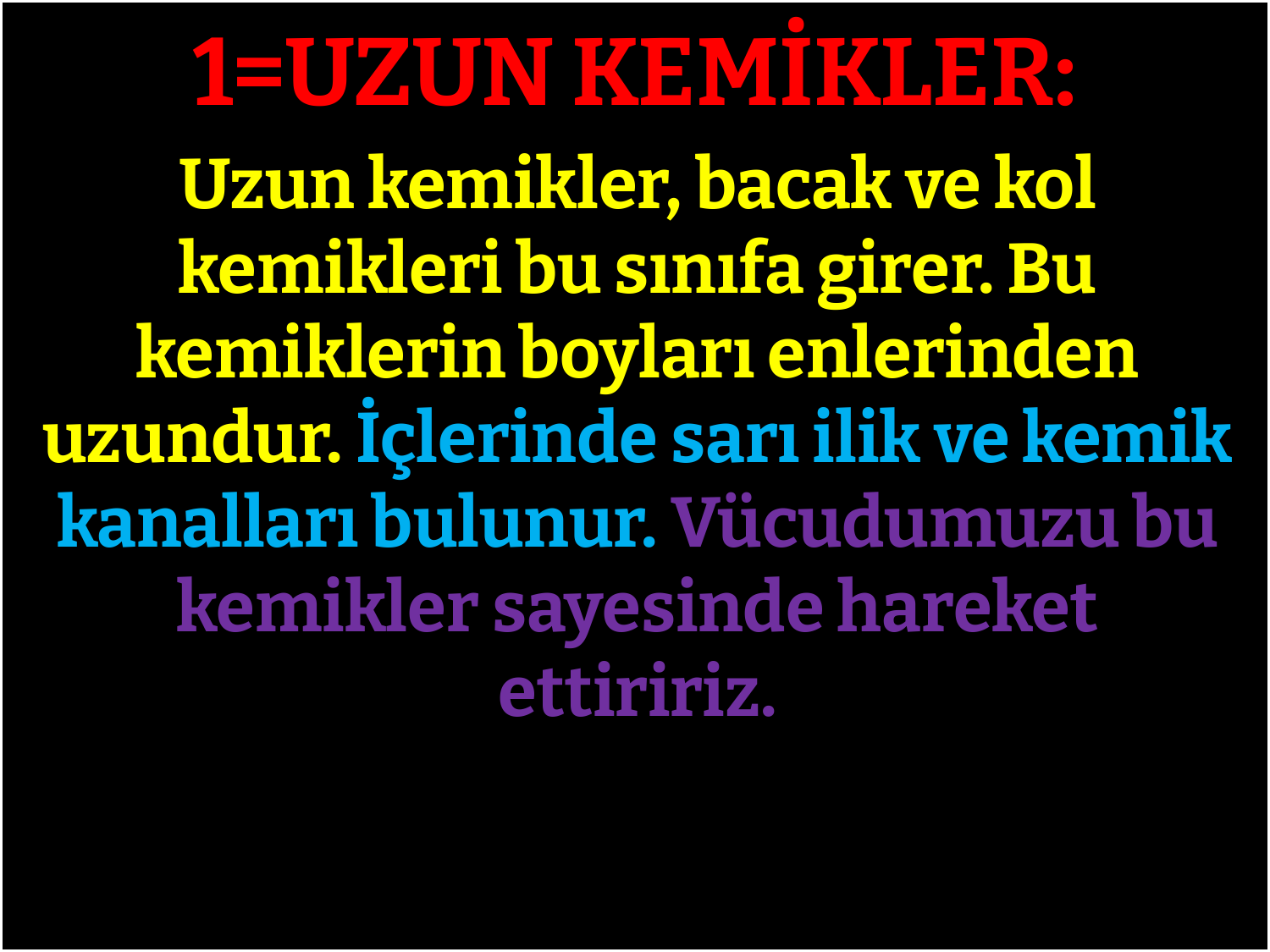

1=UZUN KEMİKLER:
Uzun kemikler, bacak ve kol kemikleri bu sınıfa girer. Bu kemiklerin boyları enlerinden uzundur. İçlerinde sarı ilik ve kemik kanalları bulunur. Vücudumuzu bu kemikler sayesinde hareket ettiririz.
#